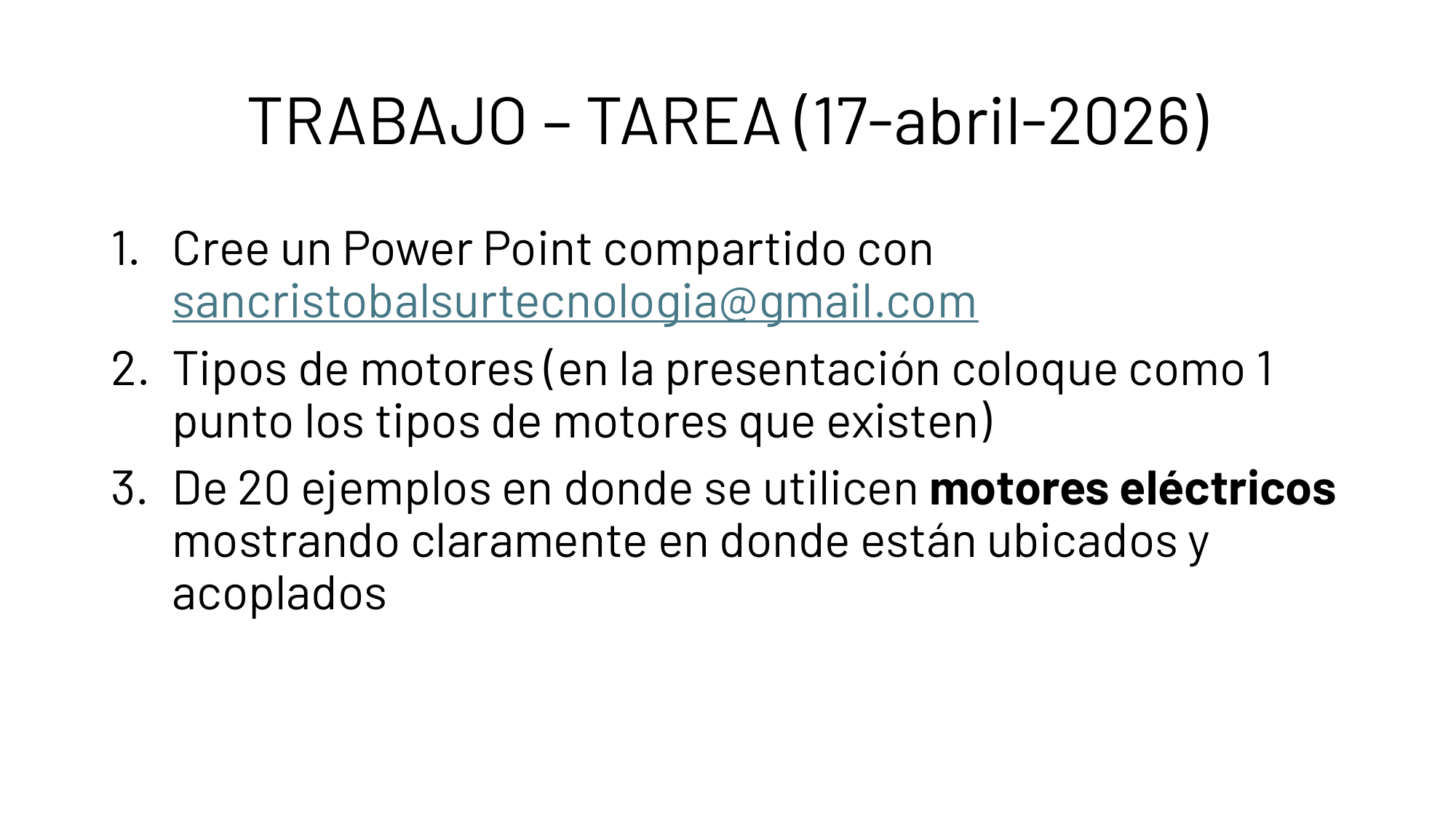

# TRABAJO – TAREA (17-abril-2026)
Cree un Power Point compartido con sancristobalsurtecnologia@gmail.com
Tipos de motores (en la presentación coloque como 1 punto los tipos de motores que existen)
De 20 ejemplos en donde se utilicen motores eléctricos mostrando claramente en donde están ubicados y acoplados